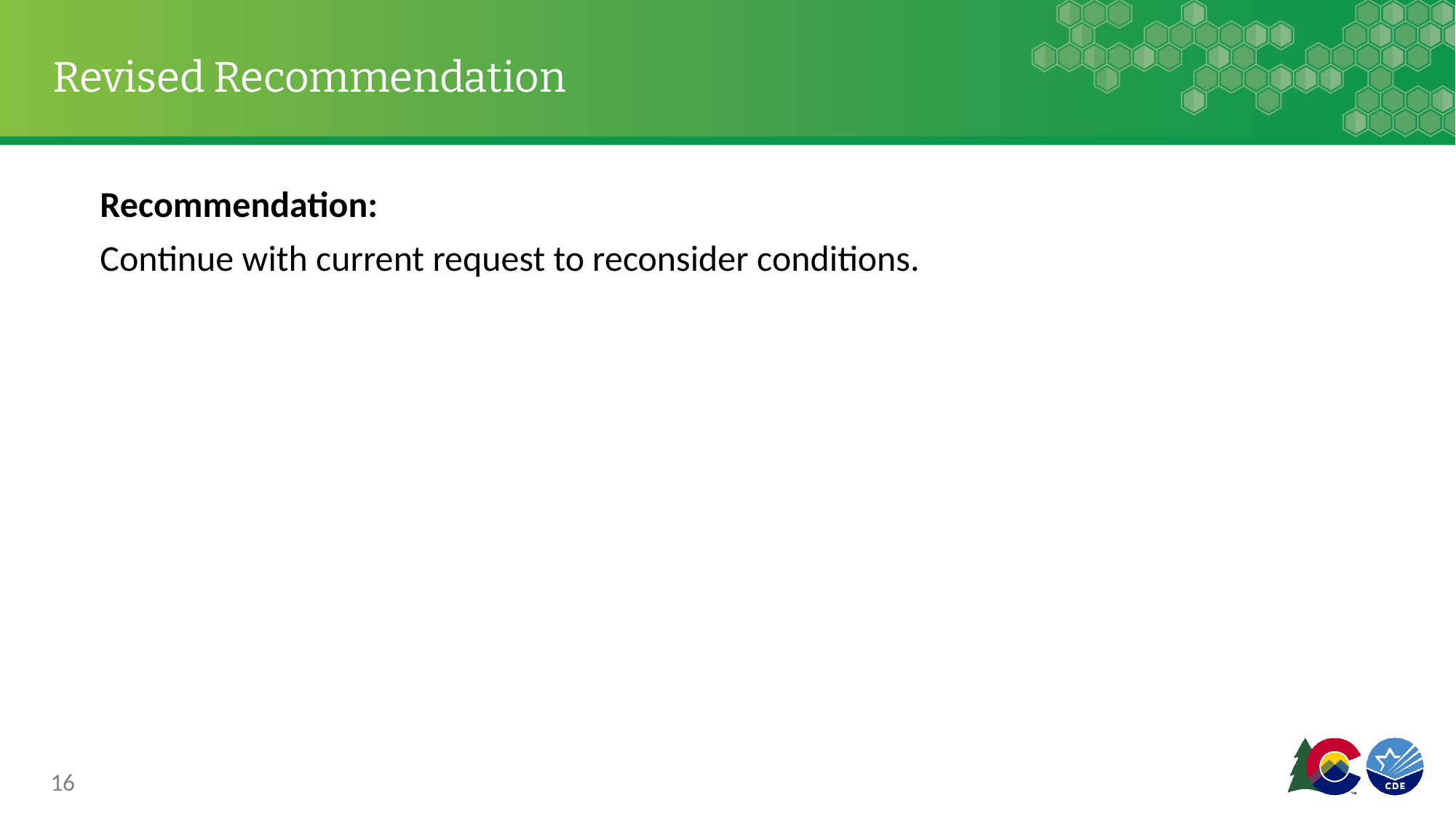

# Revised Recommendation
Recommendation:
Continue with current request to reconsider conditions.
16